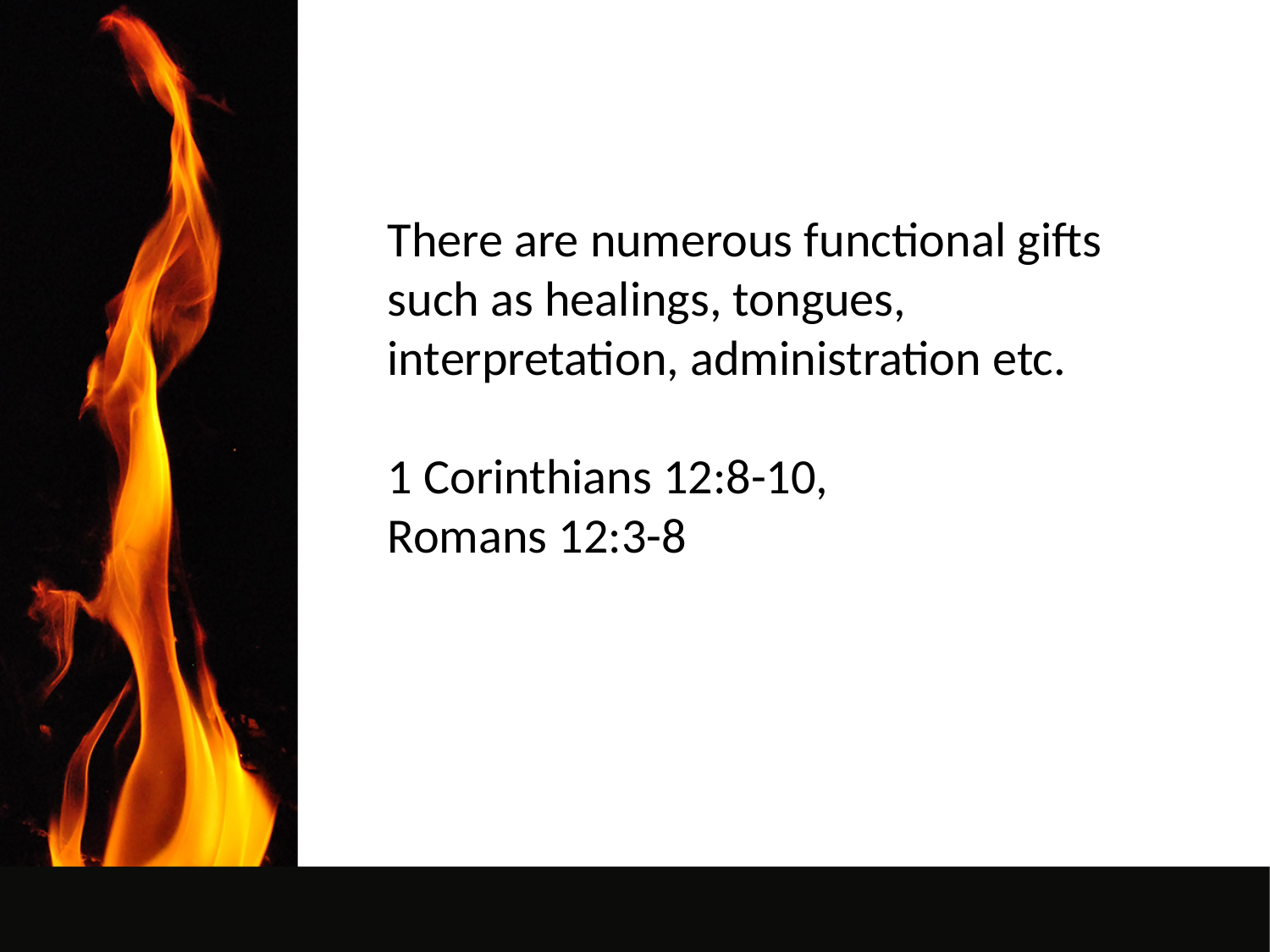

There are numerous functional gifts such as healings, tongues, interpretation, administration etc.
1 Corinthians 12:8-10,
Romans 12:3-8